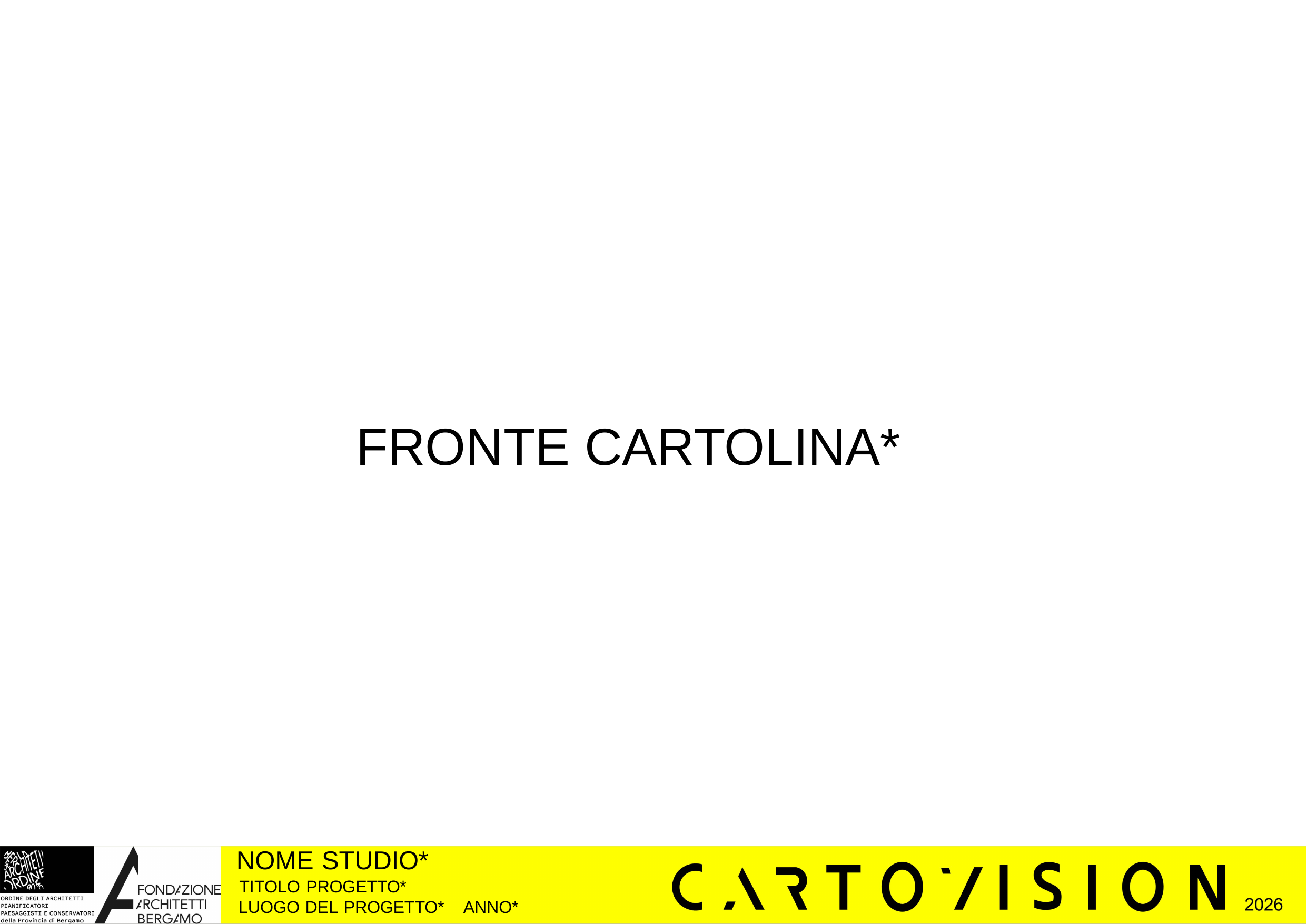

# FRONTE CARTOLINA*
NOME STUDIO*
TITOLO PROGETTO*
LUOGO DEL PROGETTO*
ANNO*